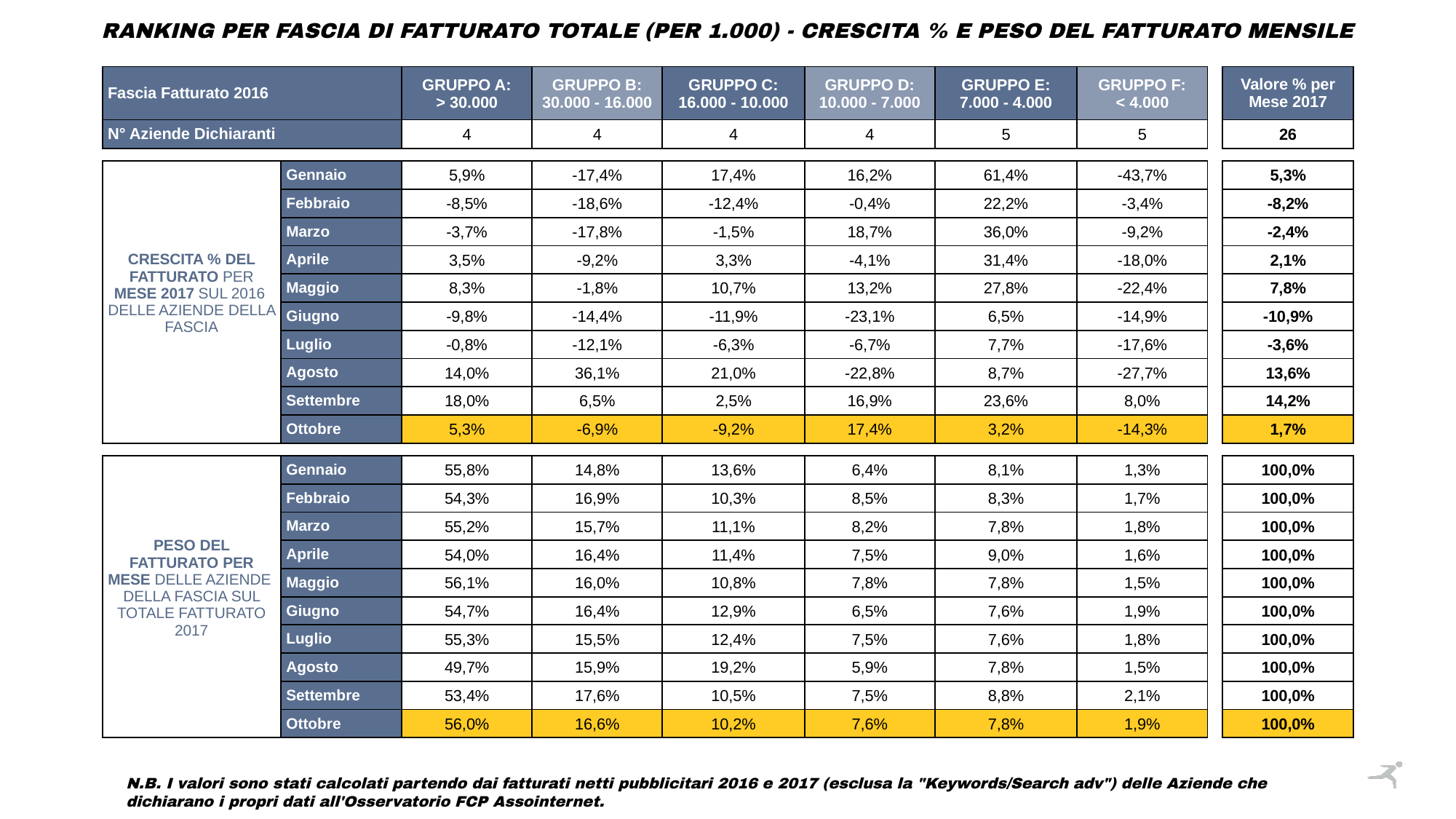

Ranking per fascia di fatturato totale (per 1.000) - Crescita % E PESO DEL FATTURATO MENSILE
| Fascia Fatturato 2016 |  | GRUPPO A: > 30.000 | GRUPPO B: 30.000 - 16.000 | GRUPPO C: 16.000 - 10.000 | GRUPPO D: 10.000 - 7.000 | GRUPPO E: 7.000 - 4.000 | GRUPPO F: < 4.000 |  | Valore % per Mese 2017 |
| --- | --- | --- | --- | --- | --- | --- | --- | --- | --- |
| N° Aziende Dichiaranti |  | 4 | 4 | 4 | 4 | 5 | 5 |  | 26 |
|  |  |  |  |  |  |  |  |  |  |
| CRESCITA % DEL FATTURATO PER MESE 2017 SUL 2016 DELLE AZIENDE DELLA FASCIA | Gennaio | 5,9% | -17,4% | 17,4% | 16,2% | 61,4% | -43,7% |  | 5,3% |
|  | Febbraio | -8,5% | -18,6% | -12,4% | -0,4% | 22,2% | -3,4% |  | -8,2% |
|  | Marzo | -3,7% | -17,8% | -1,5% | 18,7% | 36,0% | -9,2% |  | -2,4% |
|  | Aprile | 3,5% | -9,2% | 3,3% | -4,1% | 31,4% | -18,0% |  | 2,1% |
|  | Maggio | 8,3% | -1,8% | 10,7% | 13,2% | 27,8% | -22,4% |  | 7,8% |
|  | Giugno | -9,8% | -14,4% | -11,9% | -23,1% | 6,5% | -14,9% |  | -10,9% |
|  | Luglio | -0,8% | -12,1% | -6,3% | -6,7% | 7,7% | -17,6% |  | -3,6% |
|  | Agosto | 14,0% | 36,1% | 21,0% | -22,8% | 8,7% | -27,7% |  | 13,6% |
|  | Settembre | 18,0% | 6,5% | 2,5% | 16,9% | 23,6% | 8,0% |  | 14,2% |
|  | Ottobre | 5,3% | -6,9% | -9,2% | 17,4% | 3,2% | -14,3% |  | 1,7% |
|  |  |  |  |  |  |  |  |  |  |
| PESO DEL FATTURATO PER MESE DELLE AZIENDE DELLA FASCIA SUL TOTALE FATTURATO 2017 | Gennaio | 55,8% | 14,8% | 13,6% | 6,4% | 8,1% | 1,3% |  | 100,0% |
|  | Febbraio | 54,3% | 16,9% | 10,3% | 8,5% | 8,3% | 1,7% |  | 100,0% |
|  | Marzo | 55,2% | 15,7% | 11,1% | 8,2% | 7,8% | 1,8% |  | 100,0% |
|  | Aprile | 54,0% | 16,4% | 11,4% | 7,5% | 9,0% | 1,6% |  | 100,0% |
|  | Maggio | 56,1% | 16,0% | 10,8% | 7,8% | 7,8% | 1,5% |  | 100,0% |
|  | Giugno | 54,7% | 16,4% | 12,9% | 6,5% | 7,6% | 1,9% |  | 100,0% |
|  | Luglio | 55,3% | 15,5% | 12,4% | 7,5% | 7,6% | 1,8% |  | 100,0% |
|  | Agosto | 49,7% | 15,9% | 19,2% | 5,9% | 7,8% | 1,5% |  | 100,0% |
|  | Settembre | 53,4% | 17,6% | 10,5% | 7,5% | 8,8% | 2,1% |  | 100,0% |
|  | Ottobre | 56,0% | 16,6% | 10,2% | 7,6% | 7,8% | 1,9% |  | 100,0% |
N.B. I valori sono stati calcolati partendo dai fatturati netti pubblicitari 2016 e 2017 (esclusa la "Keywords/Search adv") delle Aziende che dichiarano i propri dati all'Osservatorio FCP Assointernet.